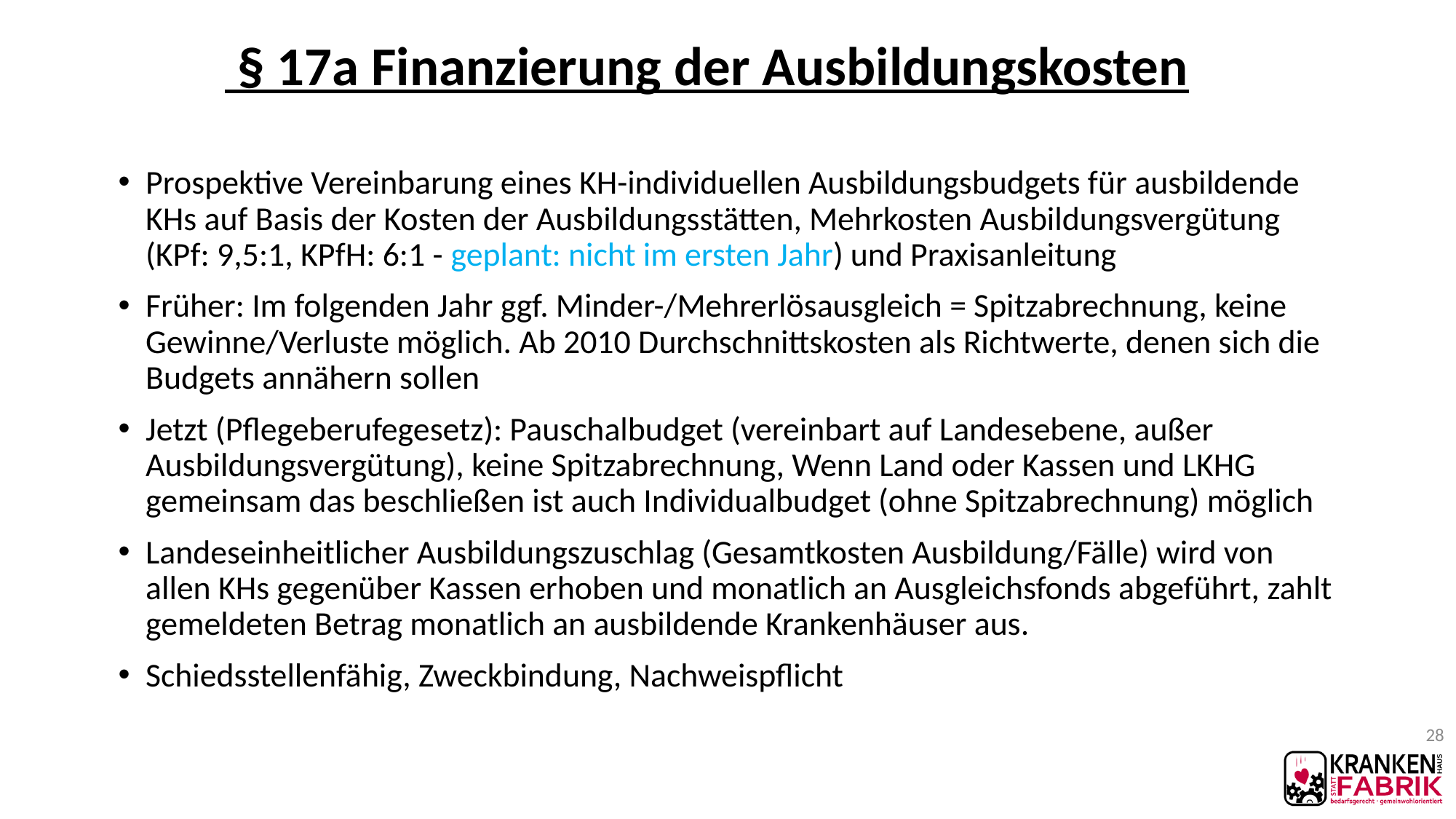

# § 17a Finanzierung der Ausbildungskosten
Prospektive Vereinbarung eines KH-individuellen Ausbildungsbudgets für ausbildende KHs auf Basis der Kosten der Ausbildungsstätten, Mehrkosten Ausbildungsvergütung (KPf: 9,5:1, KPfH: 6:1 - geplant: nicht im ersten Jahr) und Praxisanleitung
Früher: Im folgenden Jahr ggf. Minder-/Mehrerlösausgleich = Spitzabrechnung, keine Gewinne/Verluste möglich. Ab 2010 Durchschnittskosten als Richtwerte, denen sich die Budgets annähern sollen
Jetzt (Pflegeberufegesetz): Pauschalbudget (vereinbart auf Landesebene, außer Ausbildungsvergütung), keine Spitzabrechnung, Wenn Land oder Kassen und LKHG gemeinsam das beschließen ist auch Individualbudget (ohne Spitzabrechnung) möglich
Landeseinheitlicher Ausbildungszuschlag (Gesamtkosten Ausbildung/Fälle) wird von allen KHs gegenüber Kassen erhoben und monatlich an Ausgleichsfonds abgeführt, zahlt gemeldeten Betrag monatlich an ausbildende Krankenhäuser aus.
Schiedsstellenfähig, Zweckbindung, Nachweispflicht
28